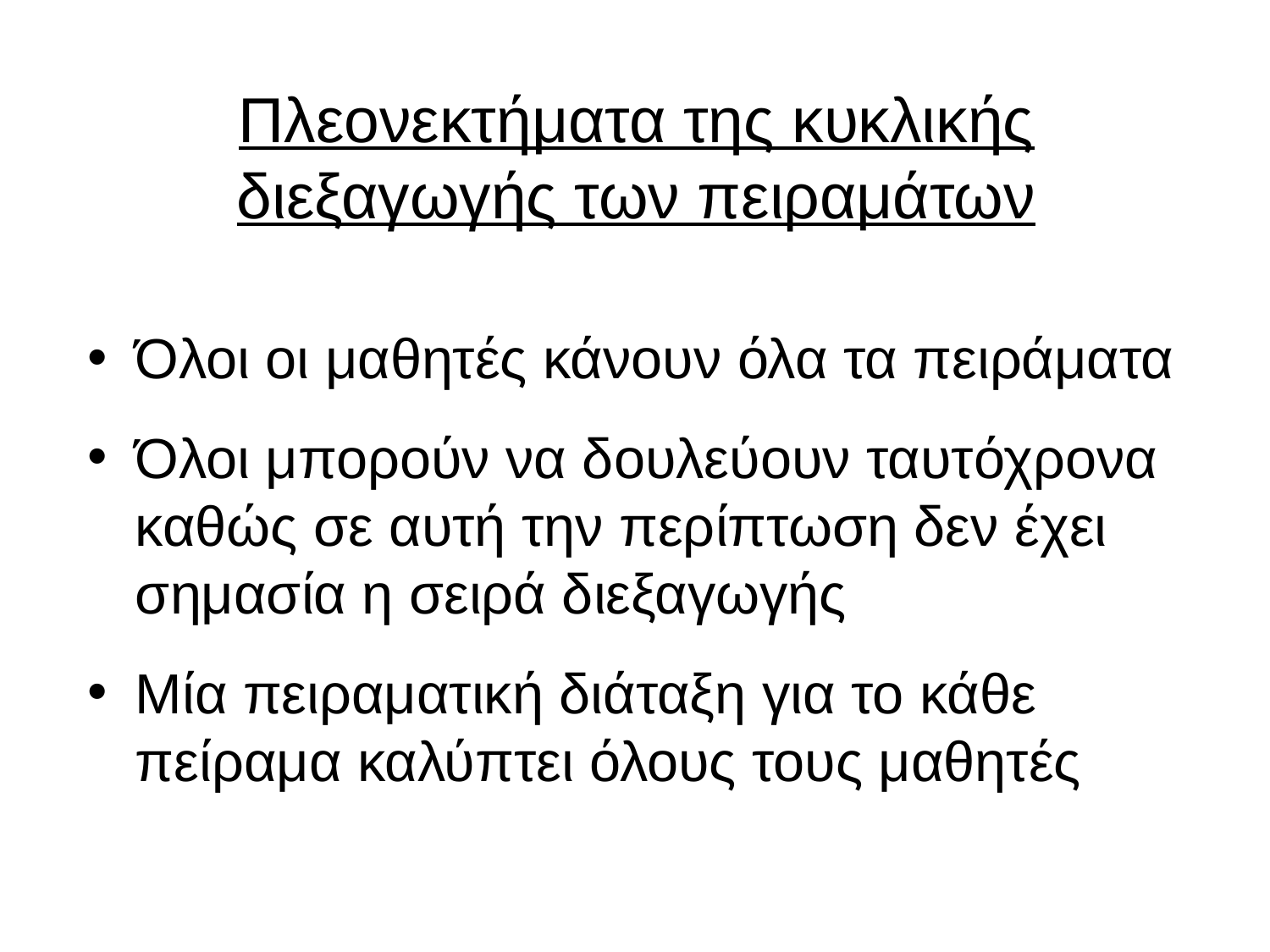

# Πλεονεκτήματα της κυκλικής διεξαγωγής των πειραμάτων
Όλοι οι μαθητές κάνουν όλα τα πειράματα
Όλοι μπορούν να δουλεύουν ταυτόχρονα καθώς σε αυτή την περίπτωση δεν έχει σημασία η σειρά διεξαγωγής
Μία πειραματική διάταξη για το κάθε πείραμα καλύπτει όλους τους μαθητές